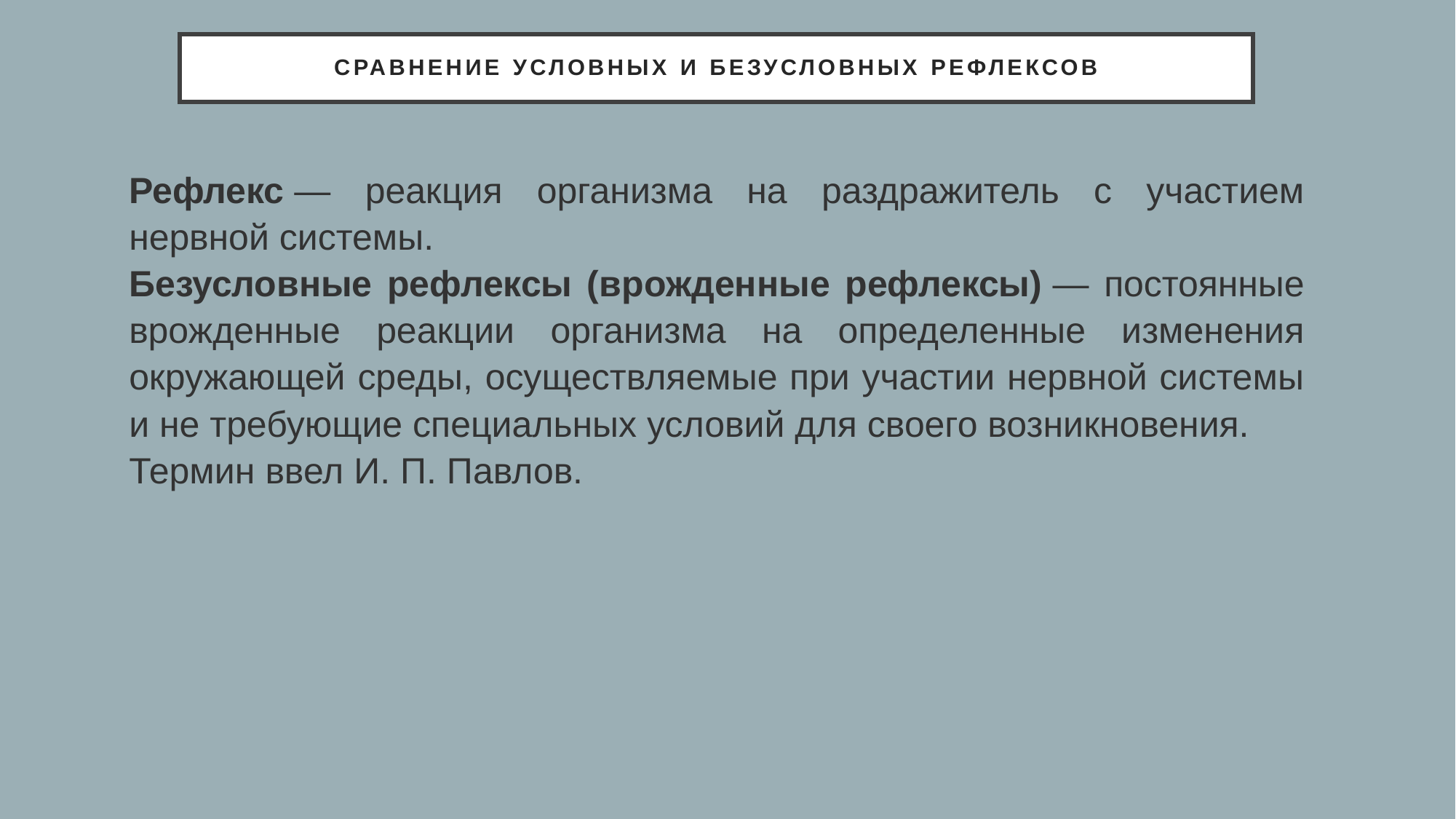

# Сравнение условных и безусловных рефлексов
Рефлекс — реакция организма на раздражитель с участием нервной системы.
Безусловные рефлексы (врожденные рефлексы) — постоянные врожденные реакции организма на определенные изменения окружающей среды, осуществляемые при участии нервной системы и не требующие специальных условий для своего возникновения.
Термин ввел И. П. Павлов.